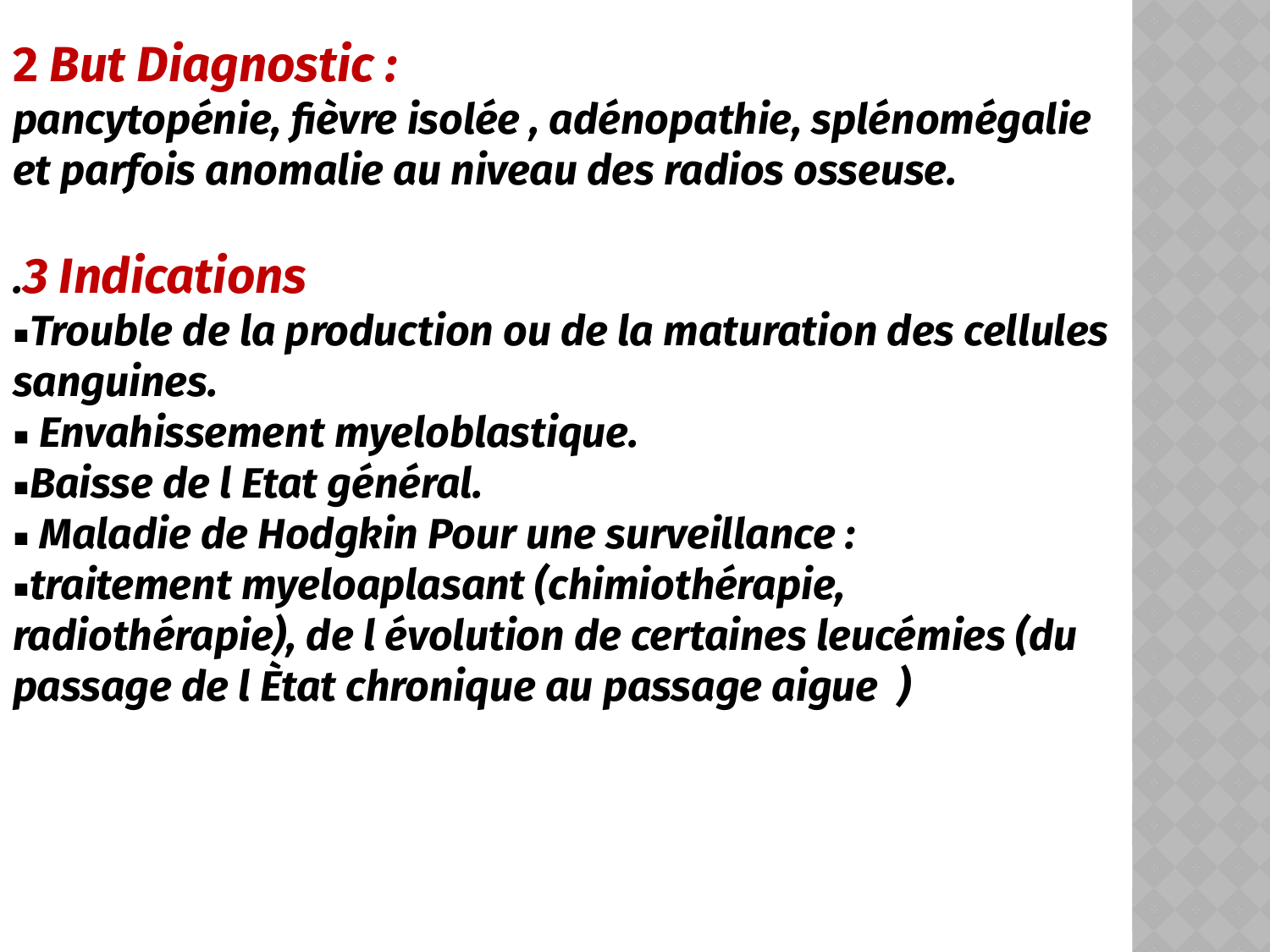

2 But Diagnostic :
pancytopénie, fièvre isolée , adénopathie, splénomégalie et parfois anomalie au niveau des radios osseuse.

.3 Indications
Trouble de la production ou de la maturation des cellules sanguines.
 Envahissement myeloblastique.
Baisse de l Etat général.
 Maladie de Hodgkin Pour une surveillance :
traitement myeloaplasant (chimiothérapie, radiothérapie), de l évolution de certaines leucémies (du passage de l Ètat chronique au passage aigue  )